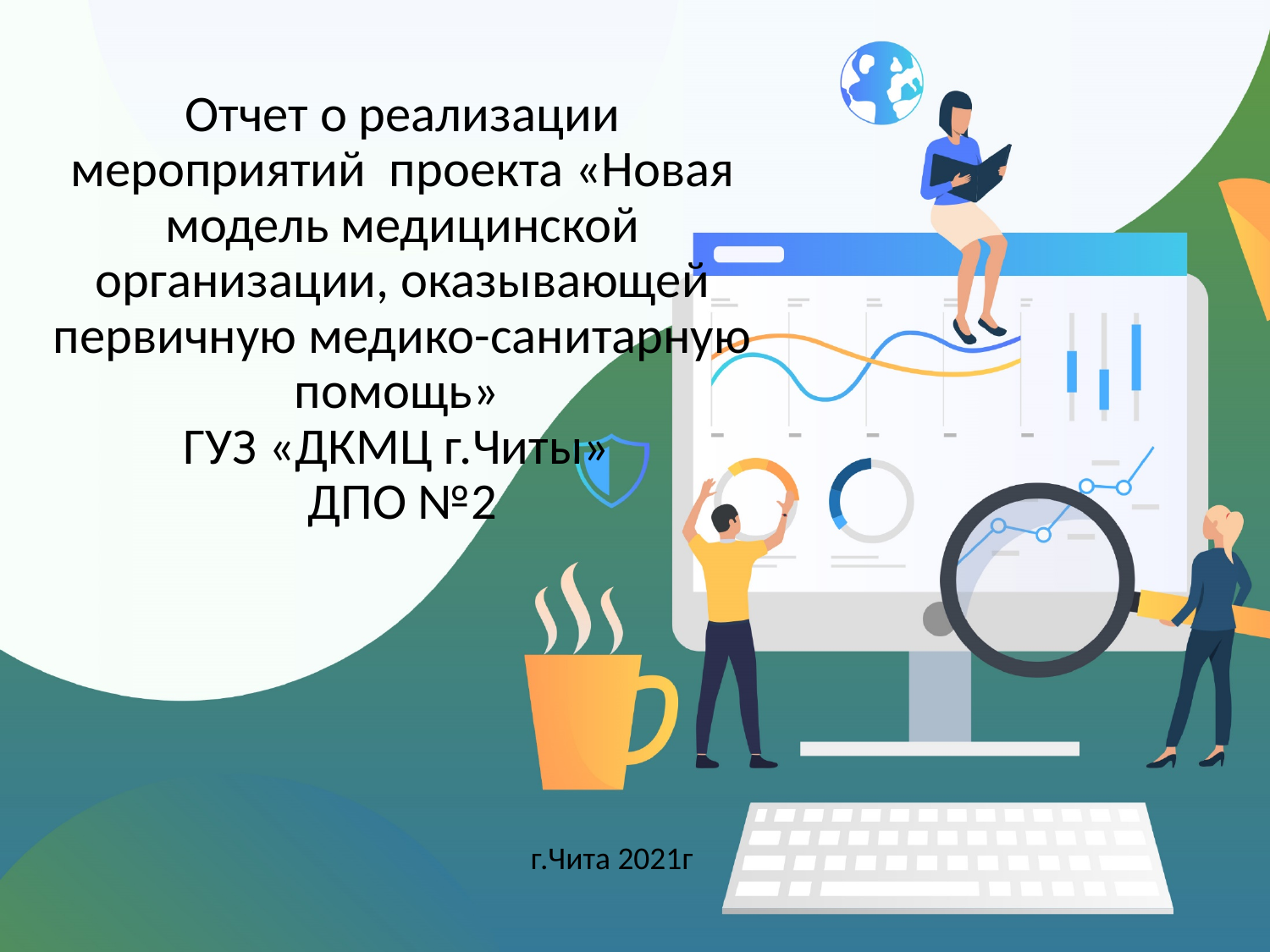

# Отчет о реализации мероприятий  проекта «Новая модель медицинской организации, оказывающей первичную медико-санитарную помощь» ГУЗ «ДКМЦ г.Читы» ДПО №2

г.Чита 2021г